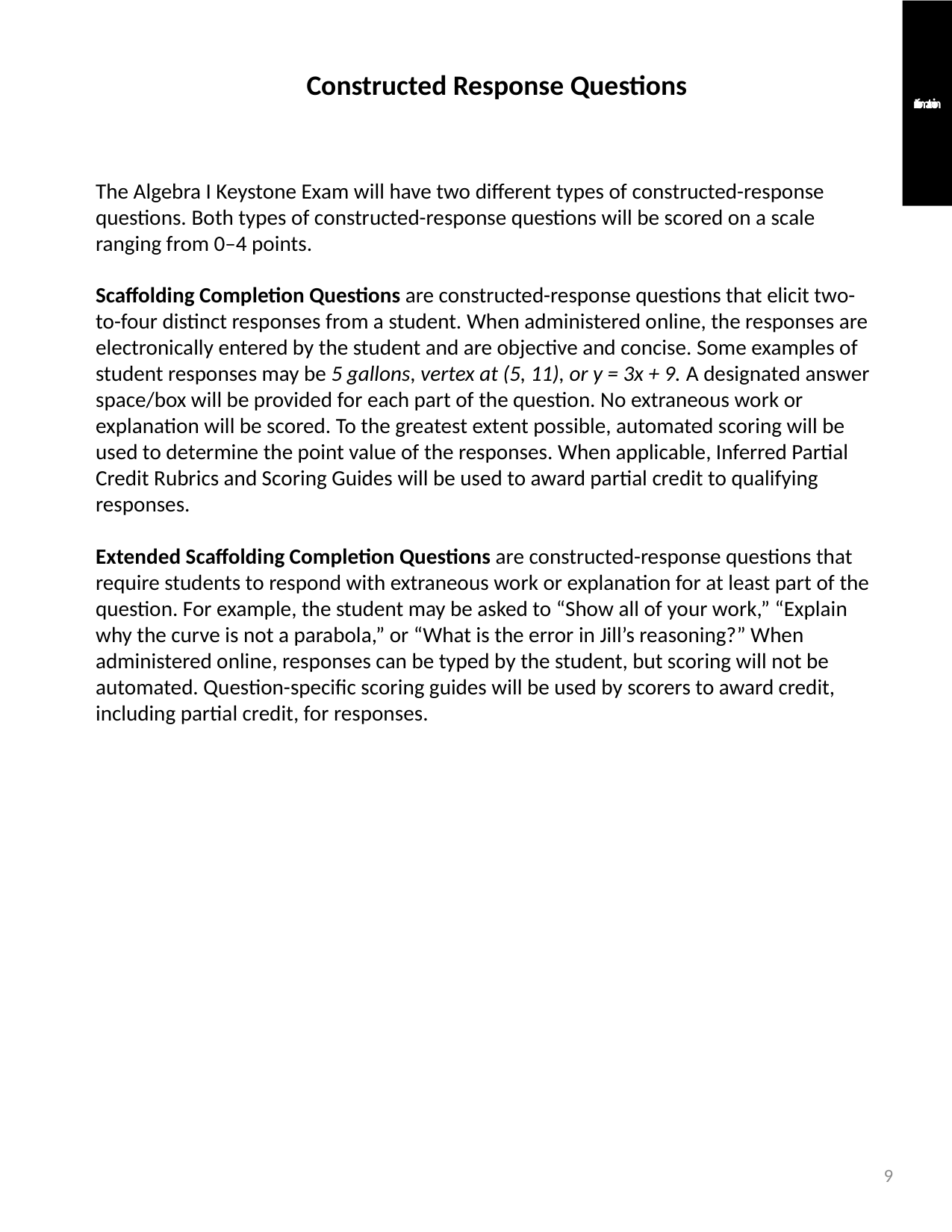

Information
Constructed Response Questions
The Algebra I Keystone Exam will have two different types of constructed-response questions. Both types of constructed-response questions will be scored on a scale ranging from 0–4 points.

Scaffolding Completion Questions are constructed-response questions that elicit two-to-four distinct responses from a student. When administered online, the responses are electronically entered by the student and are objective and concise. Some examples of student responses may be 5 gallons, vertex at (5, 11), or y = 3x + 9. A designated answer space/box will be provided for each part of the question. No extraneous work or explanation will be scored. To the greatest extent possible, automated scoring will be used to determine the point value of the responses. When applicable, Inferred Partial Credit Rubrics and Scoring Guides will be used to award partial credit to qualifying responses.

Extended Scaffolding Completion Questions are constructed-response questions that require students to respond with extraneous work or explanation for at least part of the question. For example, the student may be asked to “Show all of your work,” “Explain why the curve is not a parabola,” or “What is the error in Jill’s reasoning?” When administered online, responses can be typed by the student, but scoring will not be automated. Question-specific scoring guides will be used by scorers to award credit, including partial credit, for responses.
9